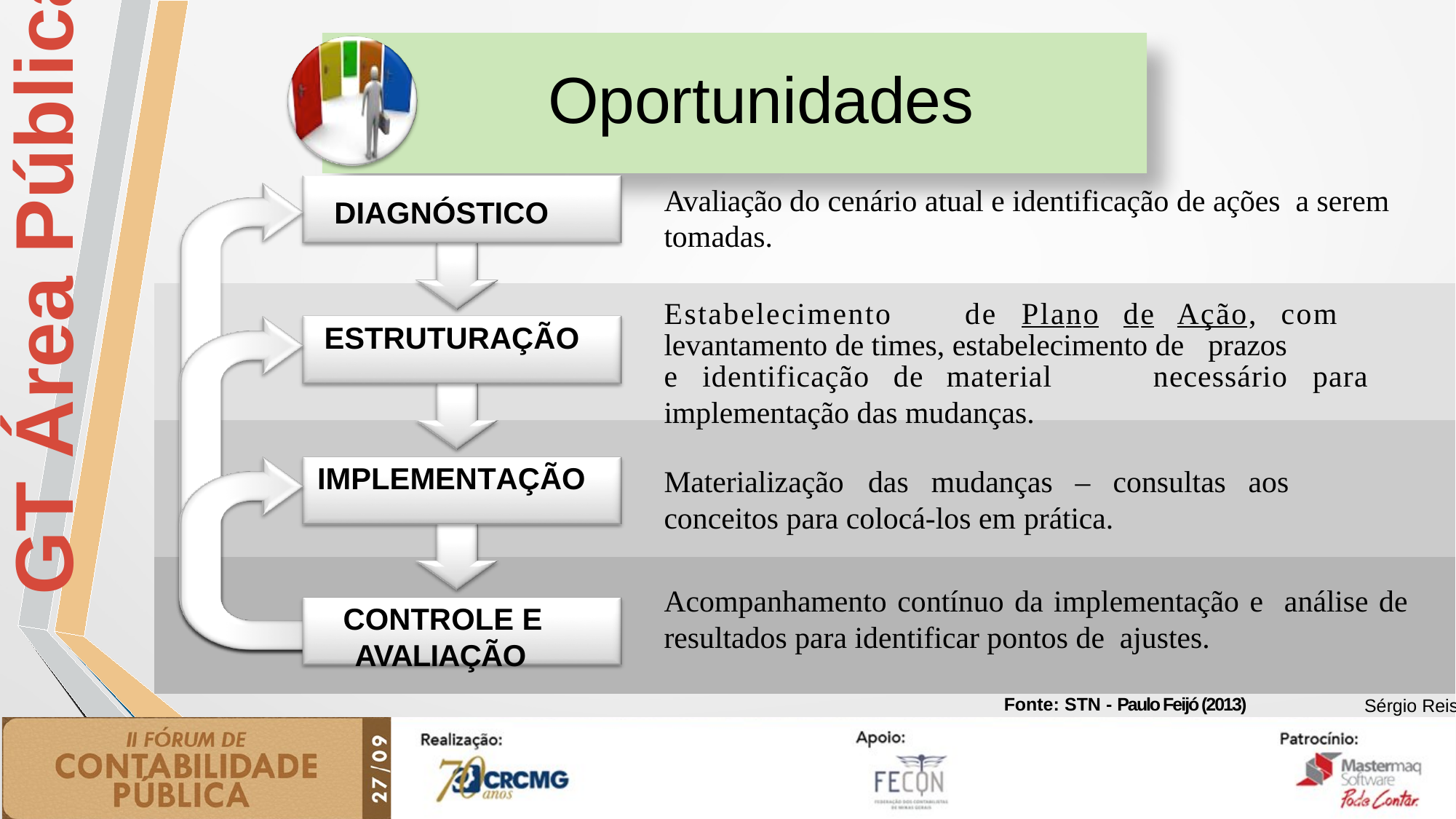

Oportunidades

Avaliação do cenário atual e identificação de ações  a serem tomadas.
DIAGNÓSTICO

Estabelecimento
de	Plano	de	Ação,	com

ESTRUTURAÇÃO
levantamento de times, estabelecimento de   prazos
e	identificação	de	material  implementação das mudanças.
necessário	para

IMPLEMENTAÇÃO
Materialização	das	mudanças	–	consultas	aos  conceitos para colocá-los em prática.

Acompanhamento contínuo da implementação e  análise de resultados para identificar pontos de  ajustes.

CONTROLE E  AVALIAÇÃO
Fonte: STN - Paulo Feijó (2013)